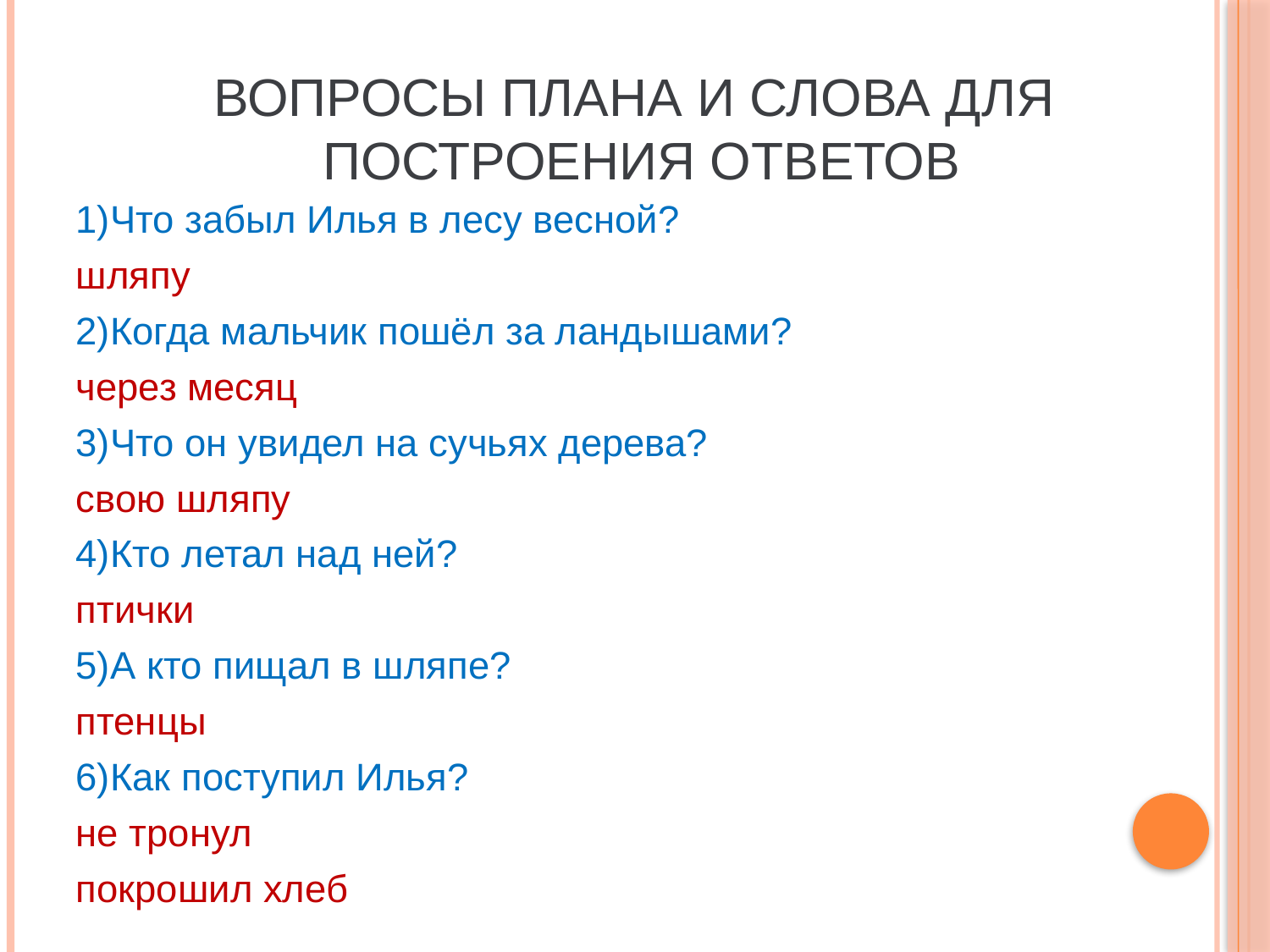

# Вопросы плана и слова для построения ответов
1)Что забыл Илья в лесу весной?
шляпу
2)Когда мальчик пошёл за ландышами?
через месяц
3)Что он увидел на сучьях дерева?
свою шляпу
4)Кто летал над ней?
птички
5)А кто пищал в шляпе?
птенцы
6)Как поступил Илья?
не тронул
покрошил хлеб